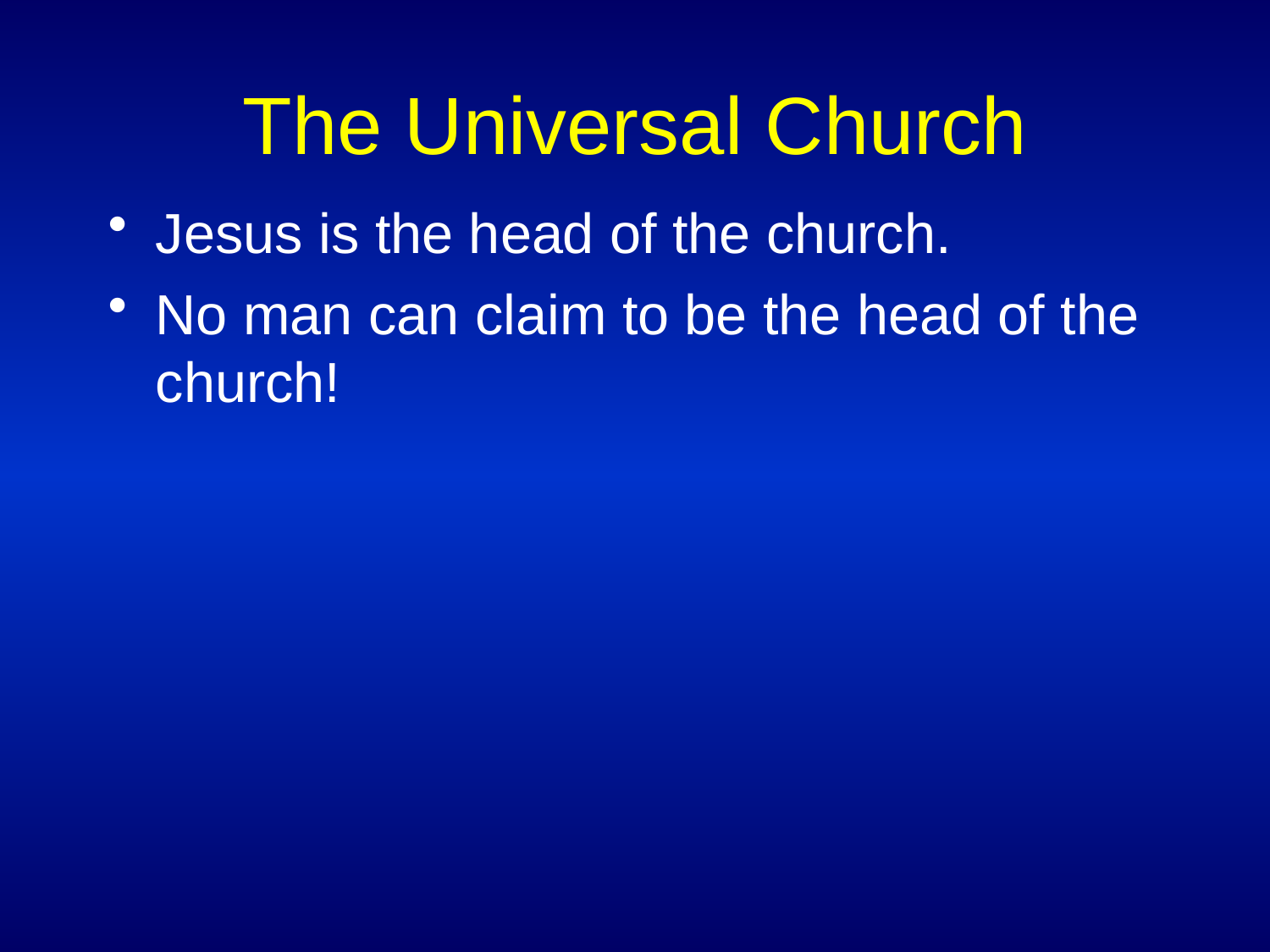

# The Universal Church
Jesus is the head of the church.
No man can claim to be the head of the church!